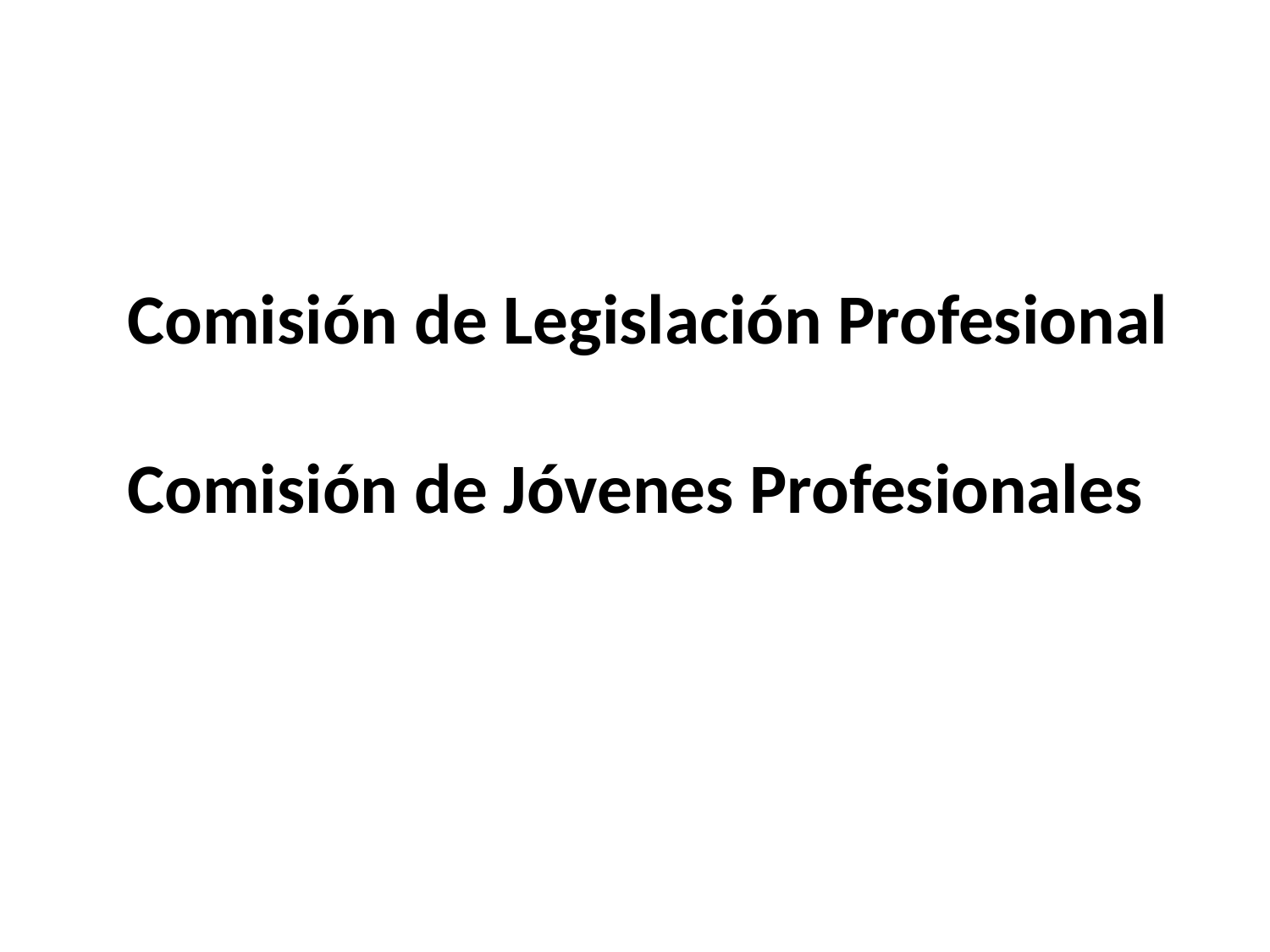

Comisión de Legislación Profesional

Comisión de Jóvenes Profesionales